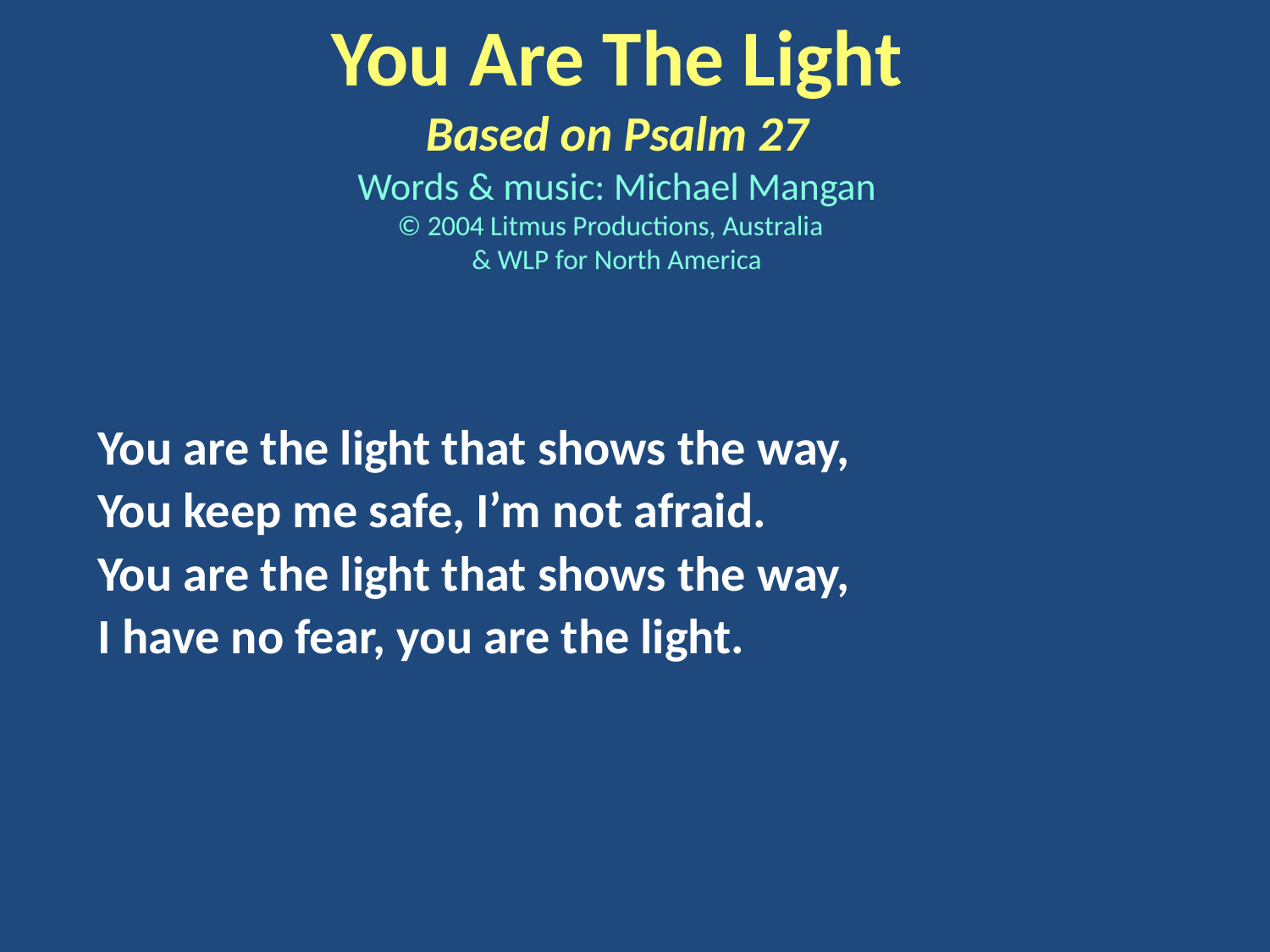

You Are The Light
Based on Psalm 27
Words & music: Michael Mangan
© 2004 Litmus Productions, Australia
& WLP for North America
You are the light that shows the way,
You keep me safe, I’m not afraid.
You are the light that shows the way,
I have no fear, you are the light.